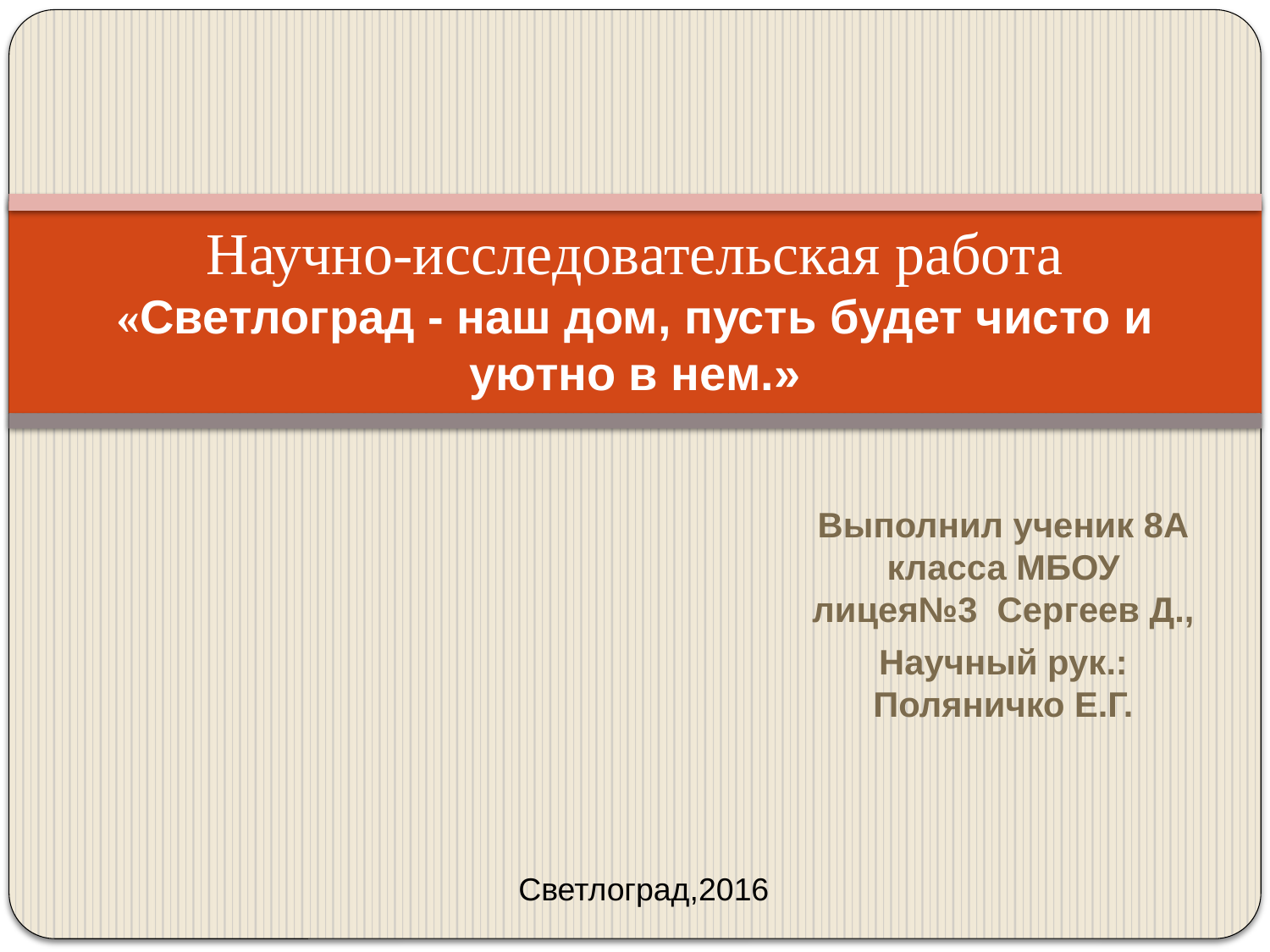

# Научно-исследовательская работа «Светлоград - наш дом, пусть будет чисто и уютно в нем.»
Выполнил ученик 8А класса МБОУ лицея№3  Сергеев Д.,
Научный рук.: Поляничко Е.Г.

Светлоград,2016